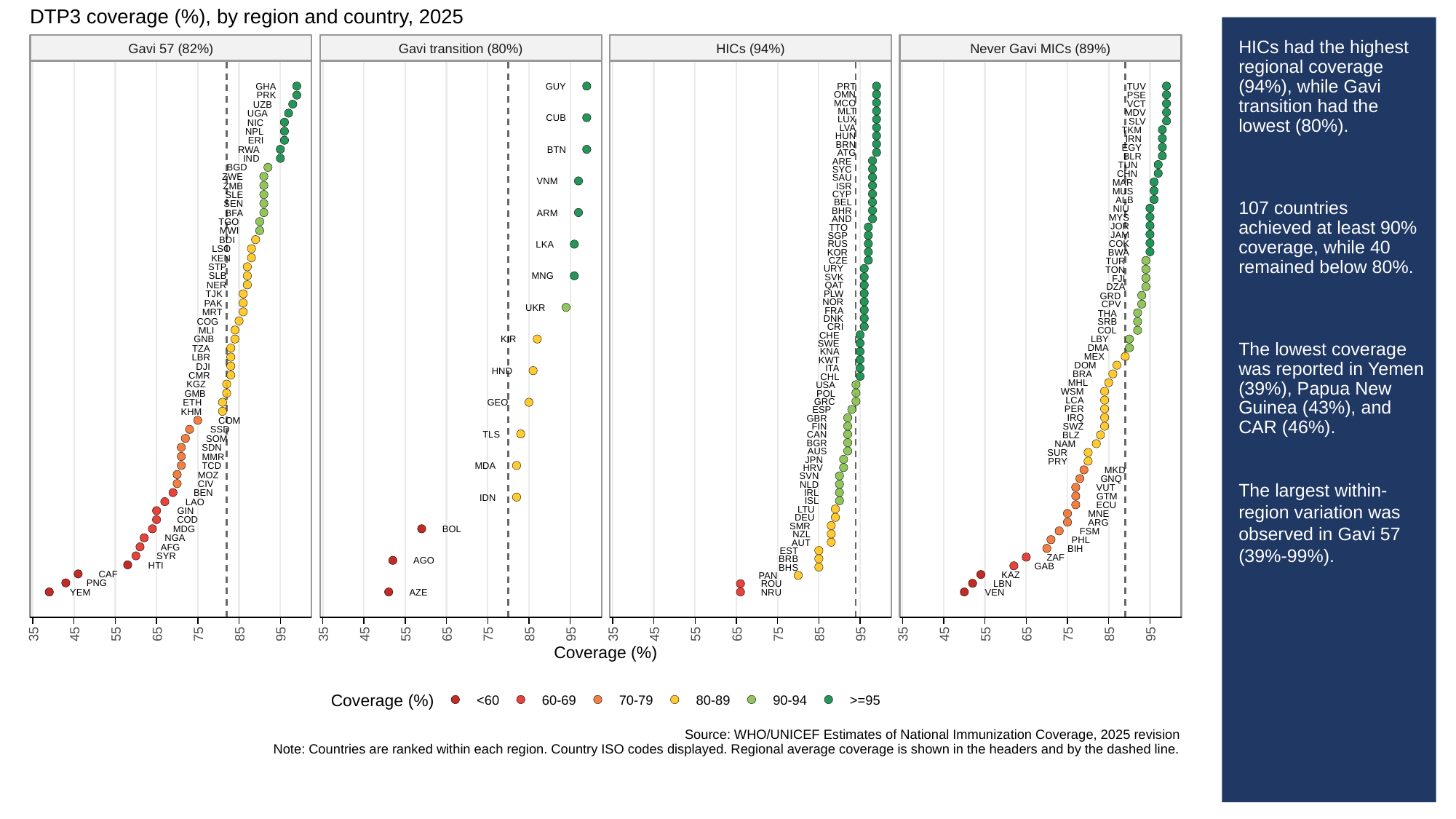

DTP3 coverage (%), by region and country, 2025

Gavi 57 (82%)
Gavi transition (80%)
HICs (94%)
Never Gavi MICs (89%)

GHA
GUY
PRT
TUV

OMN
PSE
PRK

MCO

VCT
UZB

MLT

MDV

UGA

CUB

LUX

SLV

NIC

LVA

TKM

NPL

HUN

IRN

ERI

BRN

EGY

RWA
BTN

ATG

BLR

IND

ARE

TUN

BGD

SYC

CHN

ZWE

SAU

VNM

MAR

ZMB
ISR

MUS

CYP
SLE

ALB

BEL

SEN

NIU

BHR

BFA
ARM

MYS

AND

TGO

JOR

TTO

MWI

JAM

SGP

BDI

COK

RUS
LKA

LSO

BWA
KOR

KEN

CZE
TUR

STP

URY
TON

SLB
MNG

SVK

FJI

NER
QAT

DZA

PLW
TJK

GRD

NOR

PAK

CPV

UKR

FRA

MRT

THA

DNK

COG
SRB

CRI

MLI
COL

CHE

GNB
KIR
LBY

SWE

DMA
TZA

KNA

MEX
LBR

KWT

DOM

DJI

ITA

HND

BRA

CMR

CHL

MHL

KGZ
USA

WSM

POL
GMB

LCA

GRC

ETH
GEO

PER
ESP

KHM

IRQ
GBR

COM

FIN
SWZ

SSD

TLS

CAN
BLZ

SOM

BGR

NAM

SDN

AUS

SUR

MMR

JPN

PRY

TCD
MDA

HRV

MKD

MOZ

SVN

GNQ

CIV
NLD

VUT

IRL
BEN

GTM

IDN

ISL

LAO

ECU

LTU

GIN

MNE

DEU

COD

ARG

SMR

MDG
BOL

FSM

NZL

NGA

PHL

AUT

AFG

BIH

EST

SYR

ZAF

BRB

AGO

HTI

GAB

BHS

CAF
KAZ

PAN

PNG
LBN
ROU

YEM
AZE
NRU
VEN

35
45
55
65
75
85
95
35
45
55
65
75
85
95
35
45
55
65
75
85
95
35
45
55
65
75
85
95
Coverage (%)
Coverage (%)
<60
60-69
70-79
80-89
90-94
>=95

Source: WHO/UNICEF Estimates of National Immunization Coverage, 2025 revision
Note: Countries are ranked within each region. Country ISO codes displayed. Regional average coverage is shown in the headers and by the dashed line.
# HICs had the highest regional coverage (94%), while Gavi transition had the lowest (80%).

107 countries achieved at least 90% coverage, while 40 remained below 80%.

The lowest coverage was reported in Yemen (39%), Papua New Guinea (43%), and CAR (46%).

The largest within-region variation was observed in Gavi 57 (39%-99%).